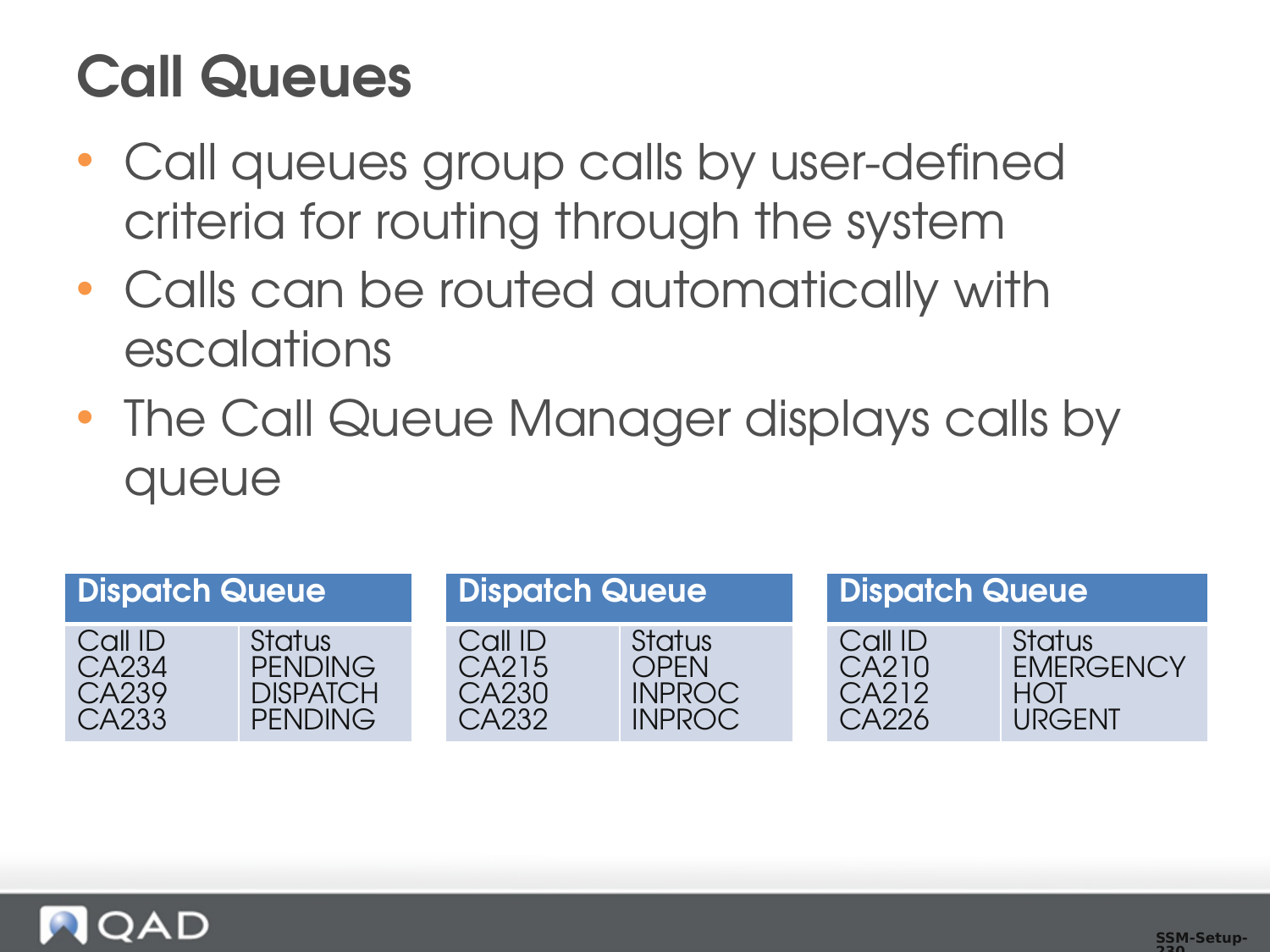

# Call Queues
Call queues group calls by user-defined criteria for routing through the system
Calls can be routed automatically with escalations
The Call Queue Manager displays calls by queue

| Dispatch Queue |  |
| --- | --- |
| Call ID CA234 CA239 CA233 | Status PENDING DISPATCH PENDING |
| Dispatch Queue |  |
| --- | --- |
| Call ID CA215 CA230 CA232 | Status OPEN INPROC INPROC |
| Dispatch Queue |  |
| --- | --- |
| Call ID CA210 CA212 CA226 | Status EMERGENCY HOT URGENT |
SSM-Setup-230